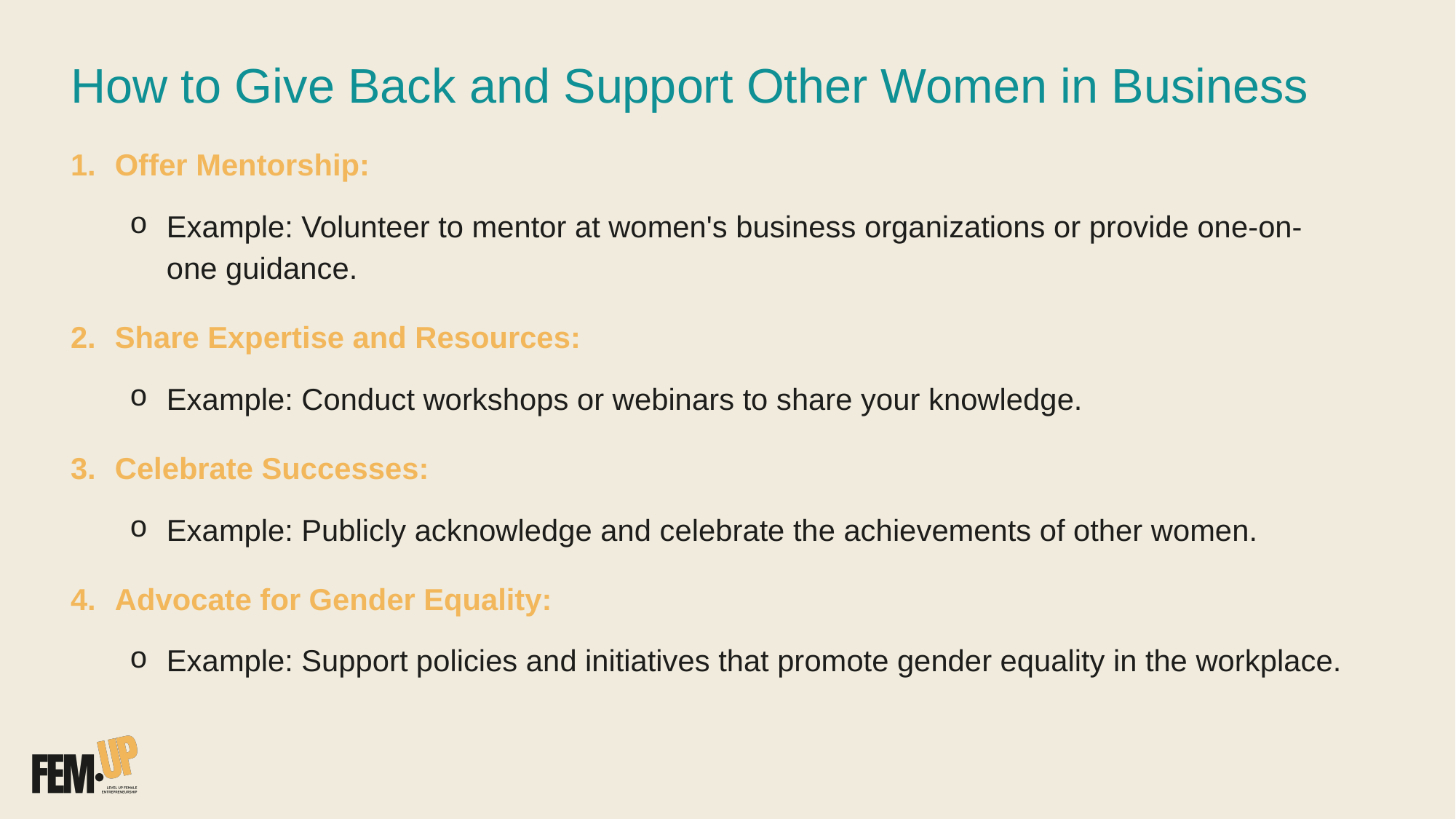

How to Give Back and Support Other Women in Business
Offer Mentorship:
Example: Volunteer to mentor at women's business organizations or provide one-on-one guidance.
Share Expertise and Resources:
Example: Conduct workshops or webinars to share your knowledge.
Celebrate Successes:
Example: Publicly acknowledge and celebrate the achievements of other women.
Advocate for Gender Equality:
Example: Support policies and initiatives that promote gender equality in the workplace.